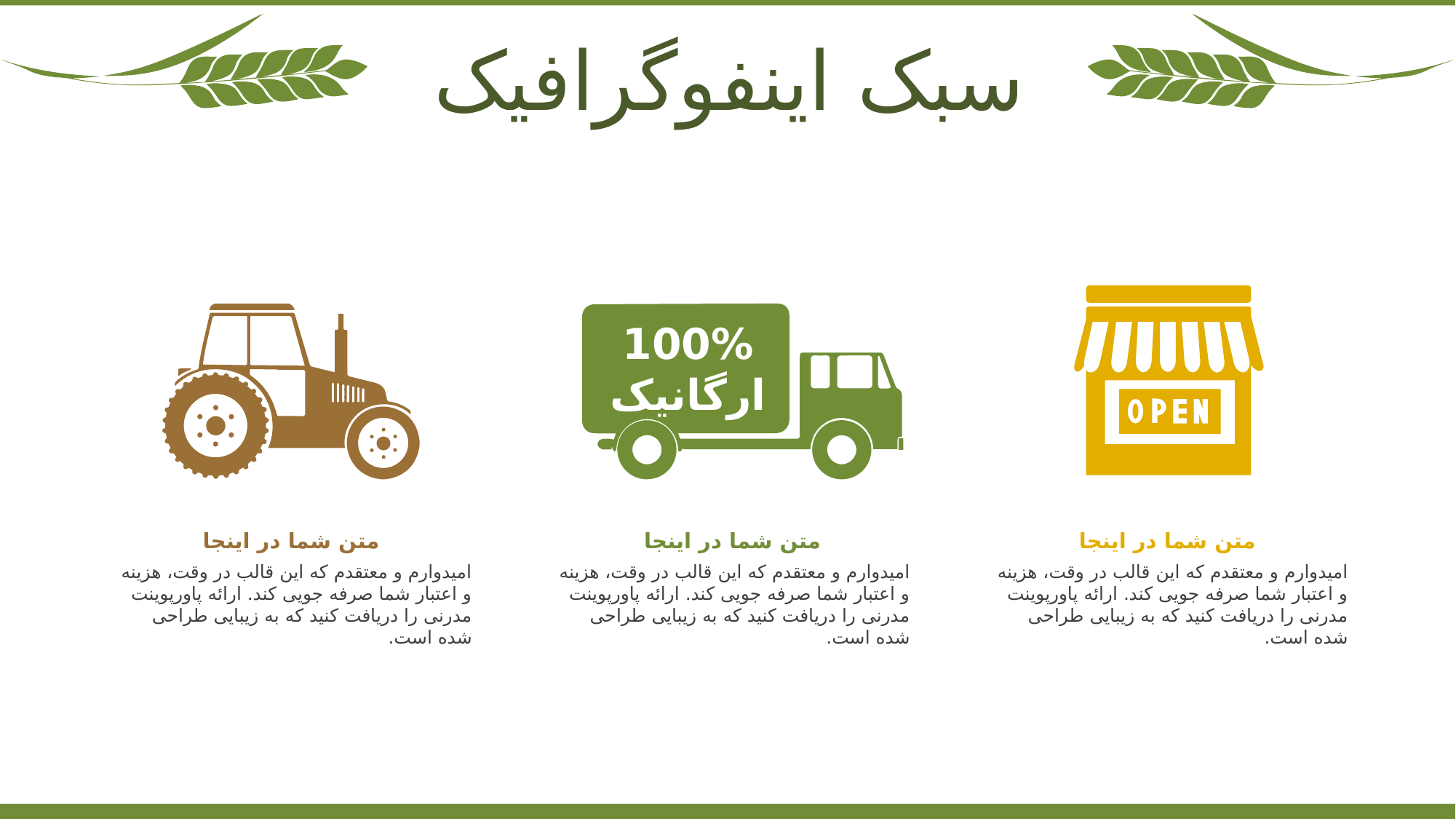

سبک اینفوگرافیک

100% ارگانیک
متن شما در اینجا
امیدوارم و معتقدم که این قالب در وقت، هزینه و اعتبار شما صرفه جویی کند. ارائه پاورپوینت مدرنی را دریافت کنید که به زیبایی طراحی شده است.
متن شما در اینجا
امیدوارم و معتقدم که این قالب در وقت، هزینه و اعتبار شما صرفه جویی کند. ارائه پاورپوینت مدرنی را دریافت کنید که به زیبایی طراحی شده است.
متن شما در اینجا
امیدوارم و معتقدم که این قالب در وقت، هزینه و اعتبار شما صرفه جویی کند. ارائه پاورپوینت مدرنی را دریافت کنید که به زیبایی طراحی شده است.